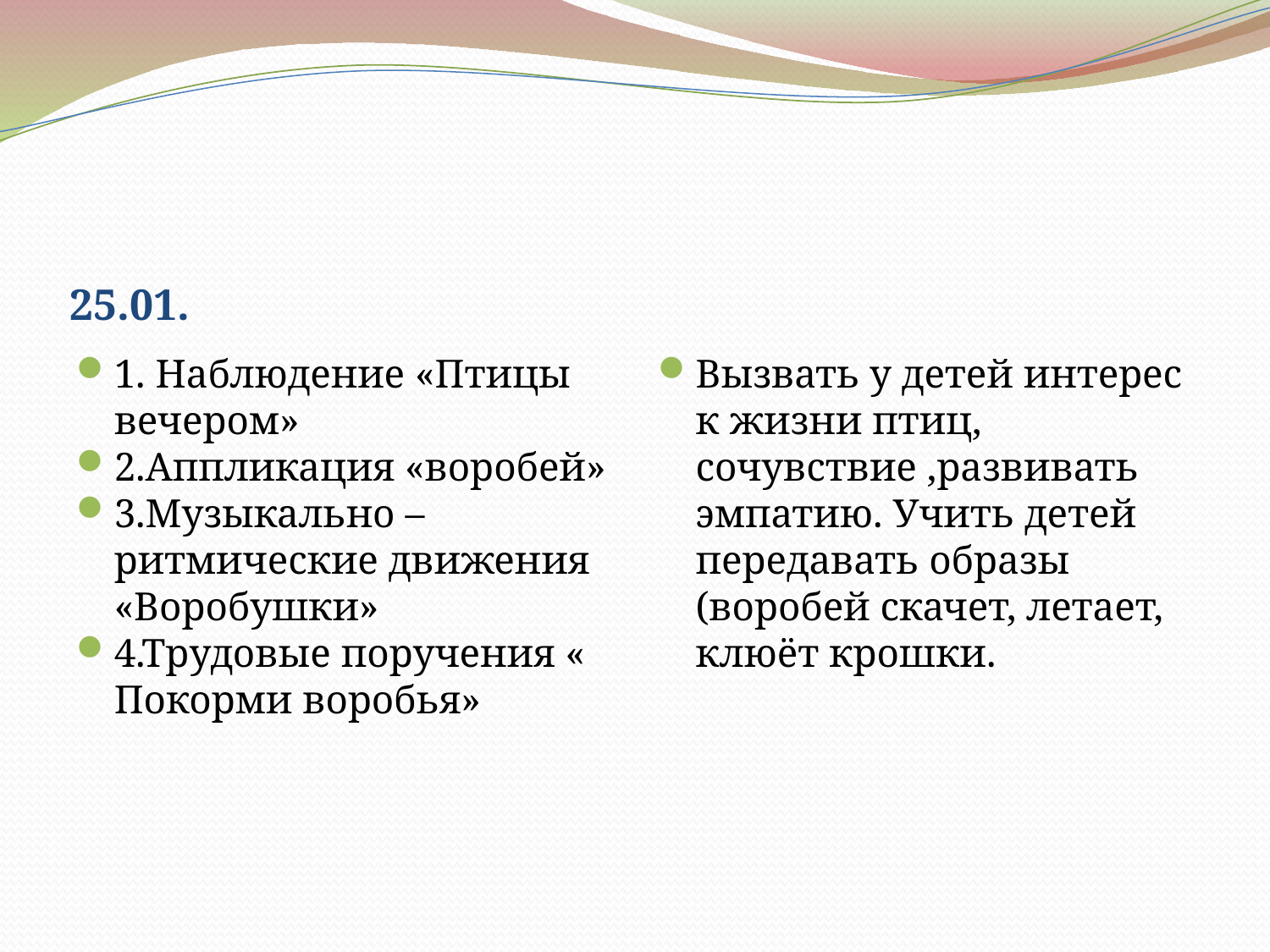

25.01.
1. Наблюдение «Птицы вечером»
2.Аппликация «воробей»
3.Музыкально –ритмические движения «Воробушки»
4.Трудовые поручения « Покорми воробья»

Вызвать у детей интерес к жизни птиц, сочувствие ,развивать эмпатию. Учить детей  передавать образы (воробей скачет, летает, клюёт крошки.